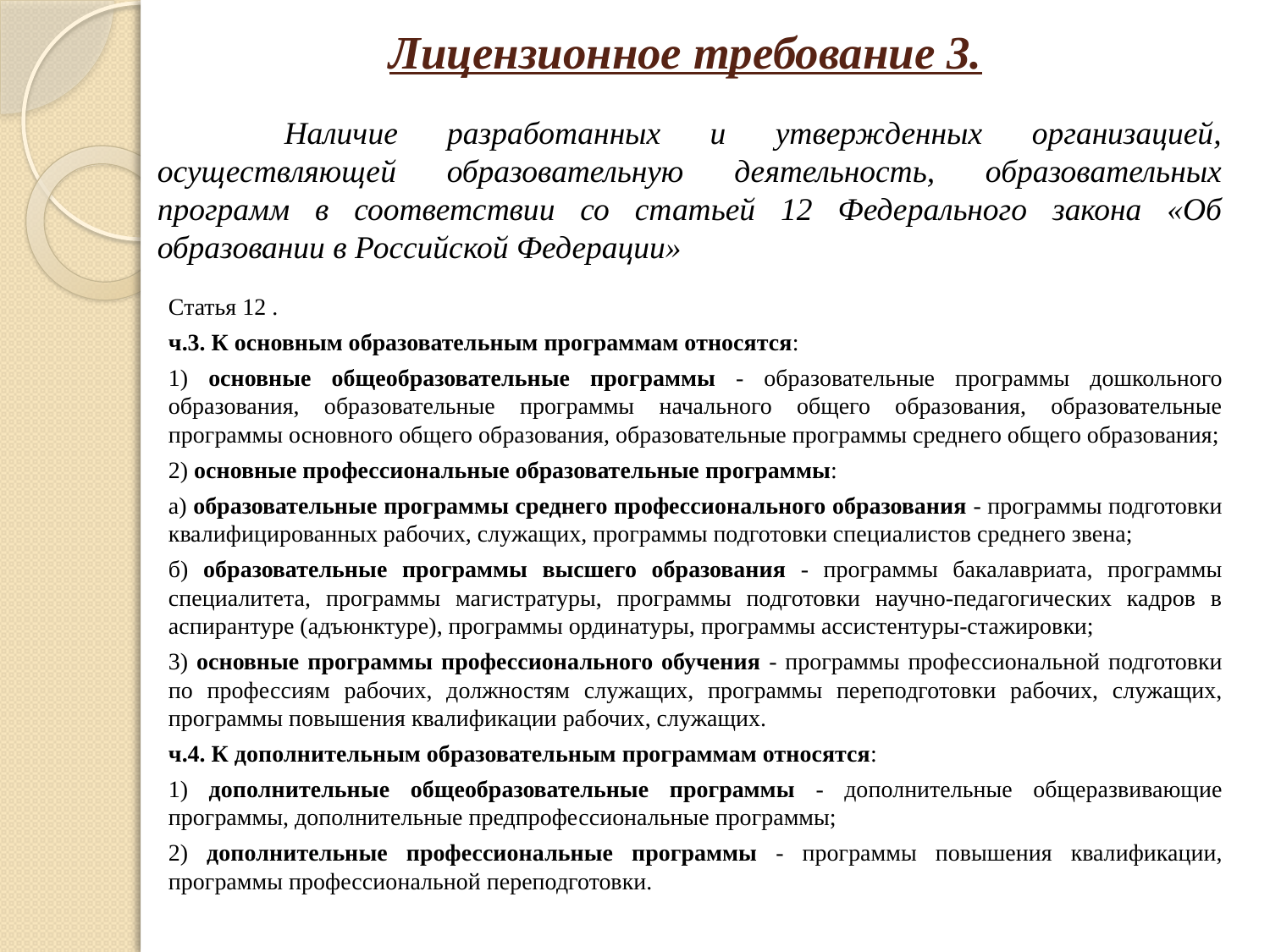

# Лицензионное требование 3.
	Наличие разработанных и утвержденных организацией, осуществляющей образовательную деятельность, образовательных программ в соответствии со статьей 12 Федерального закона «Об образовании в Российской Федерации»
Статья 12 .
ч.3. К основным образовательным программам относятся:
1) основные общеобразовательные программы - образовательные программы дошкольного образования, образовательные программы начального общего образования, образовательные программы основного общего образования, образовательные программы среднего общего образования;
2) основные профессиональные образовательные программы:
а) образовательные программы среднего профессионального образования - программы подготовки квалифицированных рабочих, служащих, программы подготовки специалистов среднего звена;
б) образовательные программы высшего образования - программы бакалавриата, программы специалитета, программы магистратуры, программы подготовки научно-педагогических кадров в аспирантуре (адъюнктуре), программы ординатуры, программы ассистентуры-стажировки;
3) основные программы профессионального обучения - программы профессиональной подготовки по профессиям рабочих, должностям служащих, программы переподготовки рабочих, служащих, программы повышения квалификации рабочих, служащих.
ч.4. К дополнительным образовательным программам относятся:
1) дополнительные общеобразовательные программы - дополнительные общеразвивающие программы, дополнительные предпрофессиональные программы;
2) дополнительные профессиональные программы - программы повышения квалификации, программы профессиональной переподготовки.